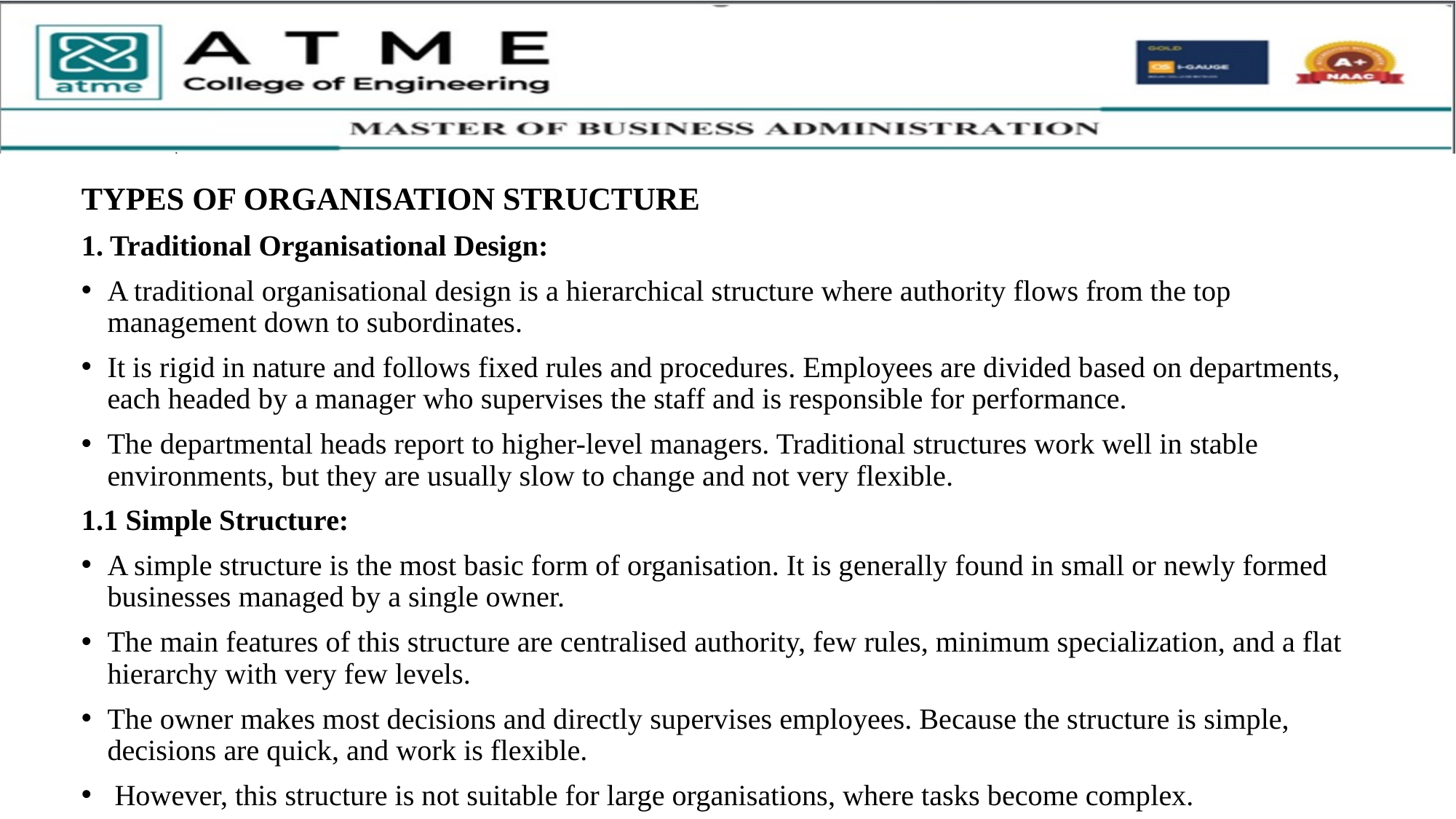

TYPES OF ORGANISATION STRUCTURE
1. Traditional Organisational Design:
A traditional organisational design is a hierarchical structure where authority flows from the top management down to subordinates.
It is rigid in nature and follows fixed rules and procedures. Employees are divided based on departments, each headed by a manager who supervises the staff and is responsible for performance.
The departmental heads report to higher-level managers. Traditional structures work well in stable environments, but they are usually slow to change and not very flexible.
1.1 Simple Structure:
A simple structure is the most basic form of organisation. It is generally found in small or newly formed businesses managed by a single owner.
The main features of this structure are centralised authority, few rules, minimum specialization, and a flat hierarchy with very few levels.
The owner makes most decisions and directly supervises employees. Because the structure is simple, decisions are quick, and work is flexible.
 However, this structure is not suitable for large organisations, where tasks become complex.